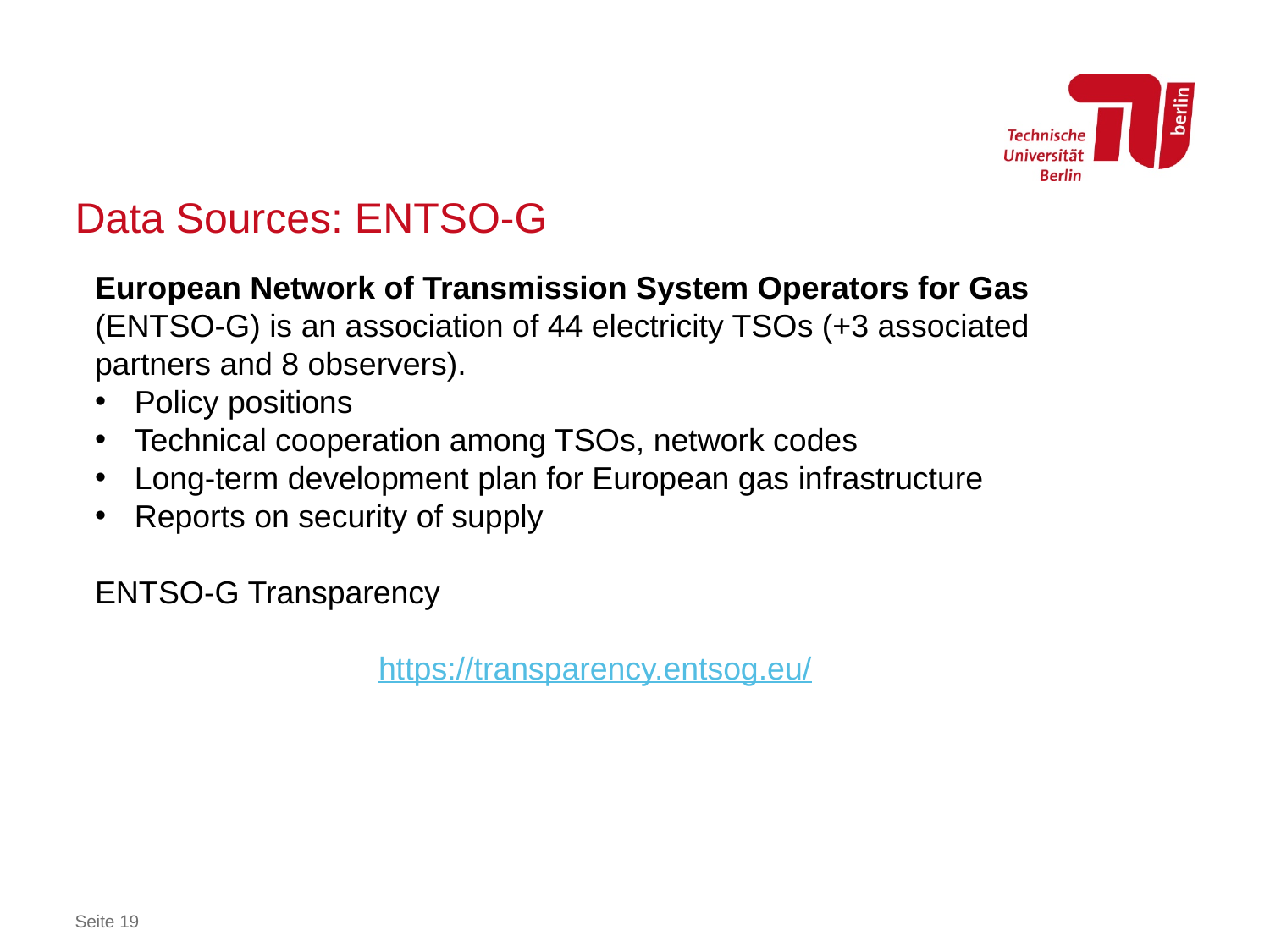

# Data Sources: ENTSO-G
European Network of Transmission System Operators for Gas (ENTSO-G) is an association of 44 electricity TSOs (+3 associated partners and 8 observers).
Policy positions
Technical cooperation among TSOs, network codes
Long-term development plan for European gas infrastructure
Reports on security of supply

ENTSO-G Transparency

https://transparency.entsog.eu/

Seite 19